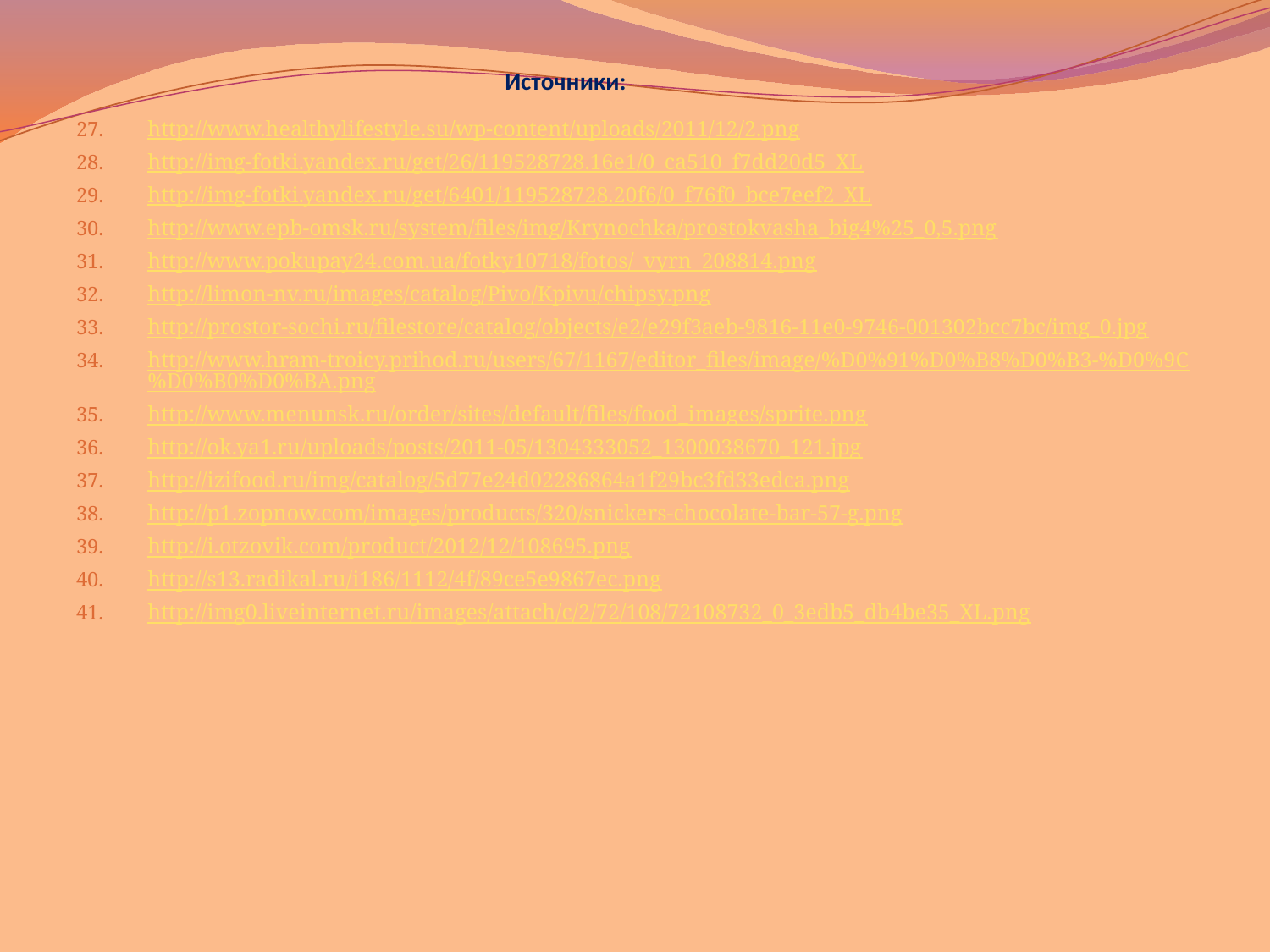

Источники:
http://www.healthylifestyle.su/wp-content/uploads/2011/12/2.png
http://img-fotki.yandex.ru/get/26/119528728.16e1/0_ca510_f7dd20d5_XL
http://img-fotki.yandex.ru/get/6401/119528728.20f6/0_f76f0_bce7eef2_XL
http://www.epb-omsk.ru/system/files/img/Krynochka/prostokvasha_big4%25_0,5.png
http://www.pokupay24.com.ua/fotky10718/fotos/_vyrn_208814.png
http://limon-nv.ru/images/catalog/Pivo/Kpivu/chipsy.png
http://prostor-sochi.ru/filestore/catalog/objects/e2/e29f3aeb-9816-11e0-9746-001302bcc7bc/img_0.jpg
http://www.hram-troicy.prihod.ru/users/67/1167/editor_files/image/%D0%91%D0%B8%D0%B3-%D0%9C%D0%B0%D0%BA.png
http://www.menunsk.ru/order/sites/default/files/food_images/sprite.png
http://ok.ya1.ru/uploads/posts/2011-05/1304333052_1300038670_121.jpg
http://izifood.ru/img/catalog/5d77e24d02286864a1f29bc3fd33edca.png
http://p1.zopnow.com/images/products/320/snickers-chocolate-bar-57-g.png
http://i.otzovik.com/product/2012/12/108695.png
http://s13.radikal.ru/i186/1112/4f/89ce5e9867ec.png
http://img0.liveinternet.ru/images/attach/c/2/72/108/72108732_0_3edb5_db4be35_XL.png